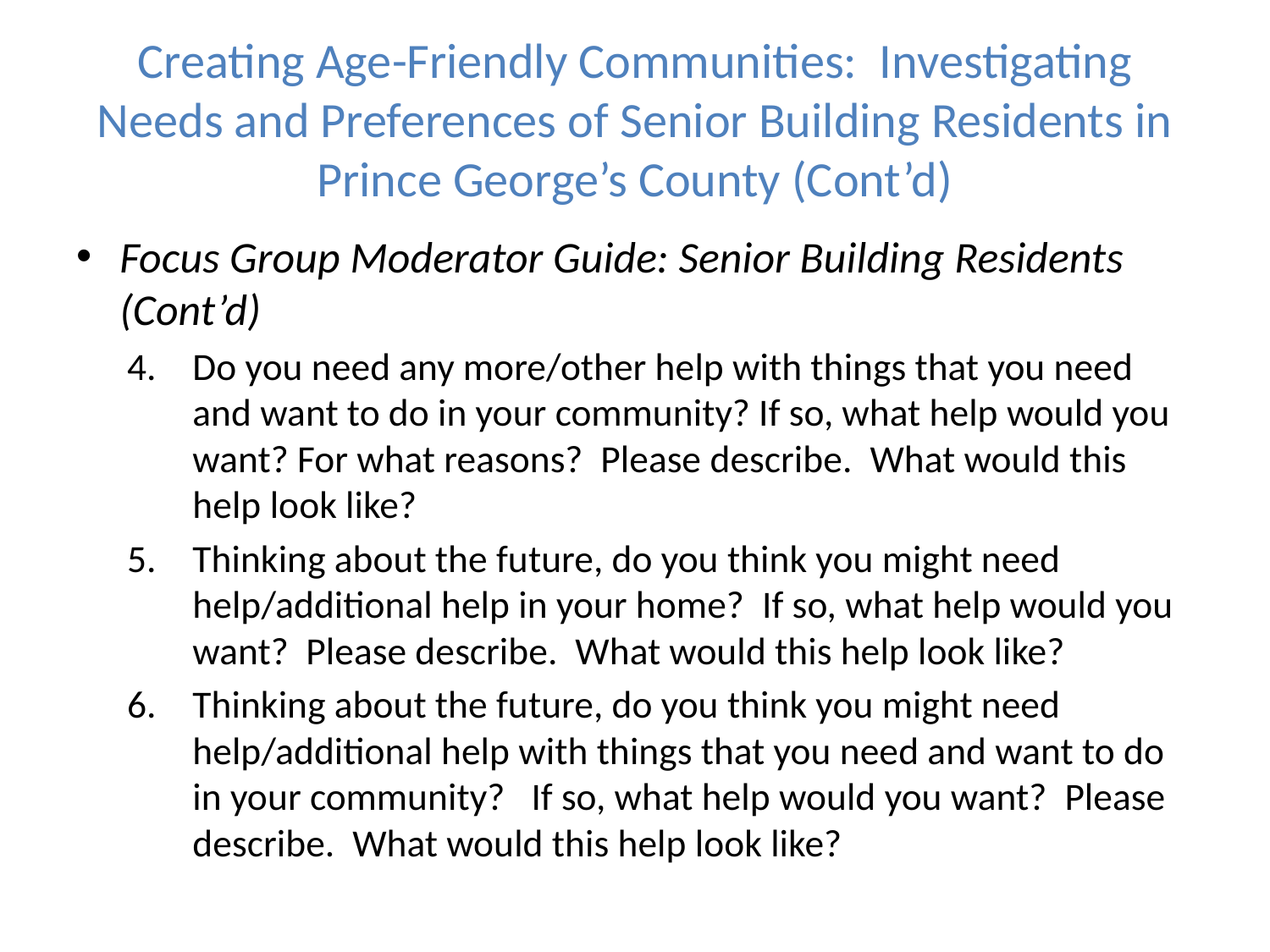

# Creating Age-Friendly Communities:  Investigating Needs and Preferences of Senior Building Residents in Prince George’s County (Cont’d)
Focus Group Moderator Guide: Senior Building Residents (Cont’d)
4.	Do you need any more/other help with things that you need and want to do in your community? If so, what help would you want? For what reasons?  Please describe.  What would this help look like?
5.	Thinking about the future, do you think you might need help/additional help in your home?  If so, what help would you want?  Please describe.  What would this help look like?
6.	Thinking about the future, do you think you might need help/additional help with things that you need and want to do in your community?   If so, what help would you want?  Please describe.  What would this help look like?